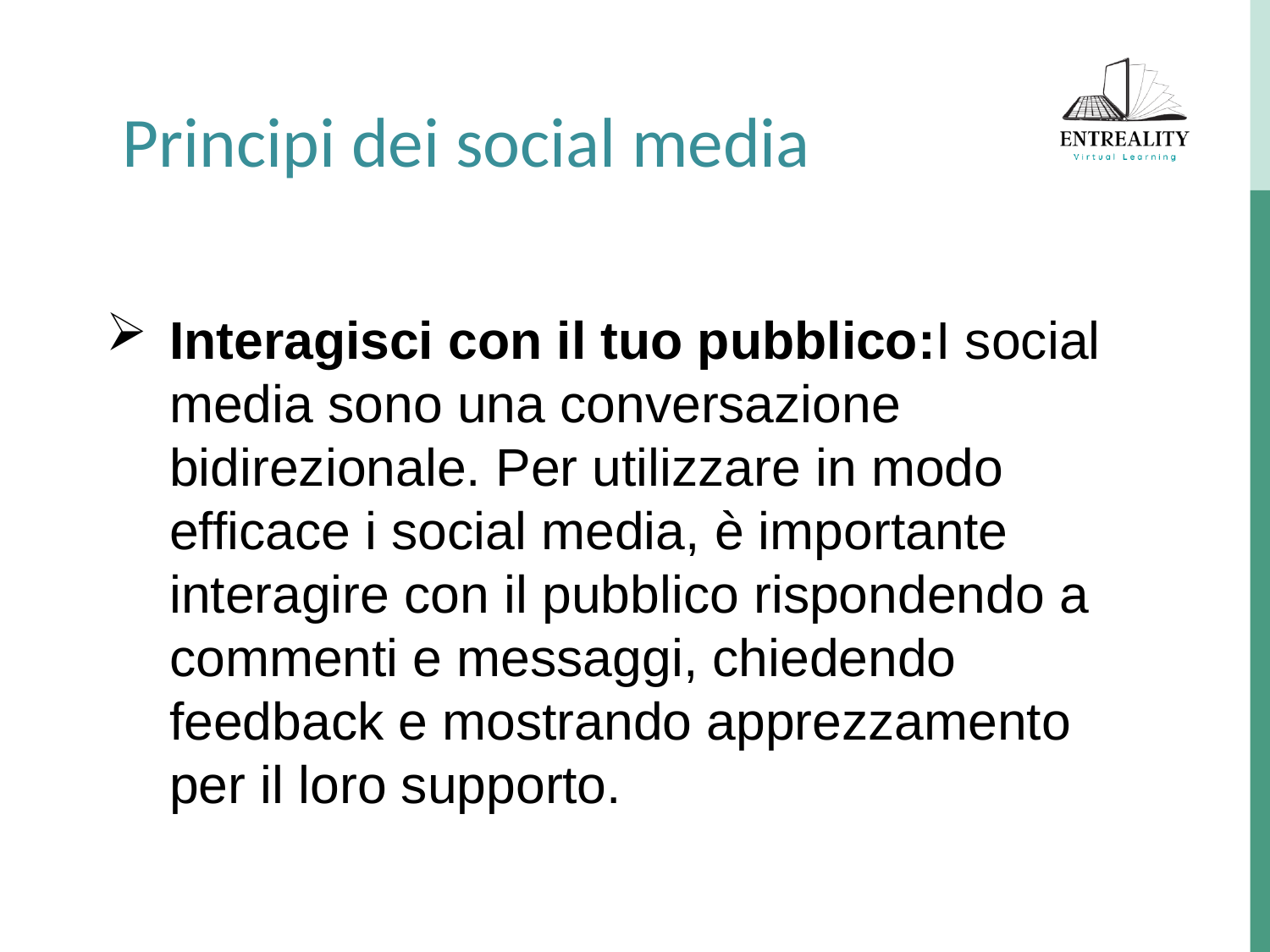

Principi dei social media

Interagisci con il tuo pubblico:I social media sono una conversazione bidirezionale. Per utilizzare in modo efficace i social media, è importante interagire con il pubblico rispondendo a commenti e messaggi, chiedendo feedback e mostrando apprezzamento per il loro supporto.